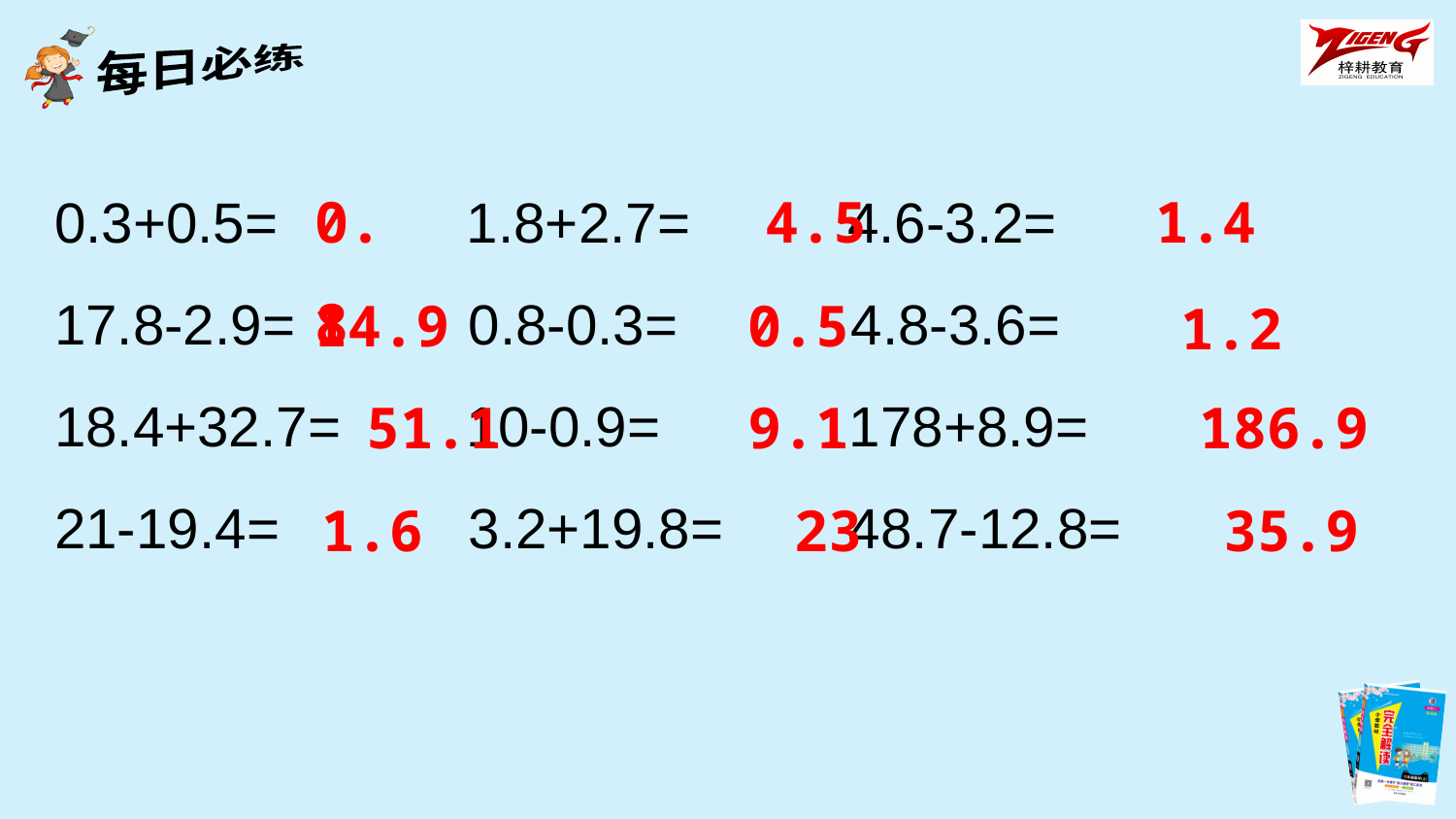

0.3+0.5=            1.8+2.7=          4.6-3.2=
17.8-2.9=           0.8-0.3=           4.8-3.6=
18.4+32.7=        10-0.9=            178+8.9=
21-19.4=            3.2+19.8=        48.7-12.8=
1.4
0.8
4.5
0.5
14.9
1.2
9.1
51.1
186.9
23
1.6
35.9